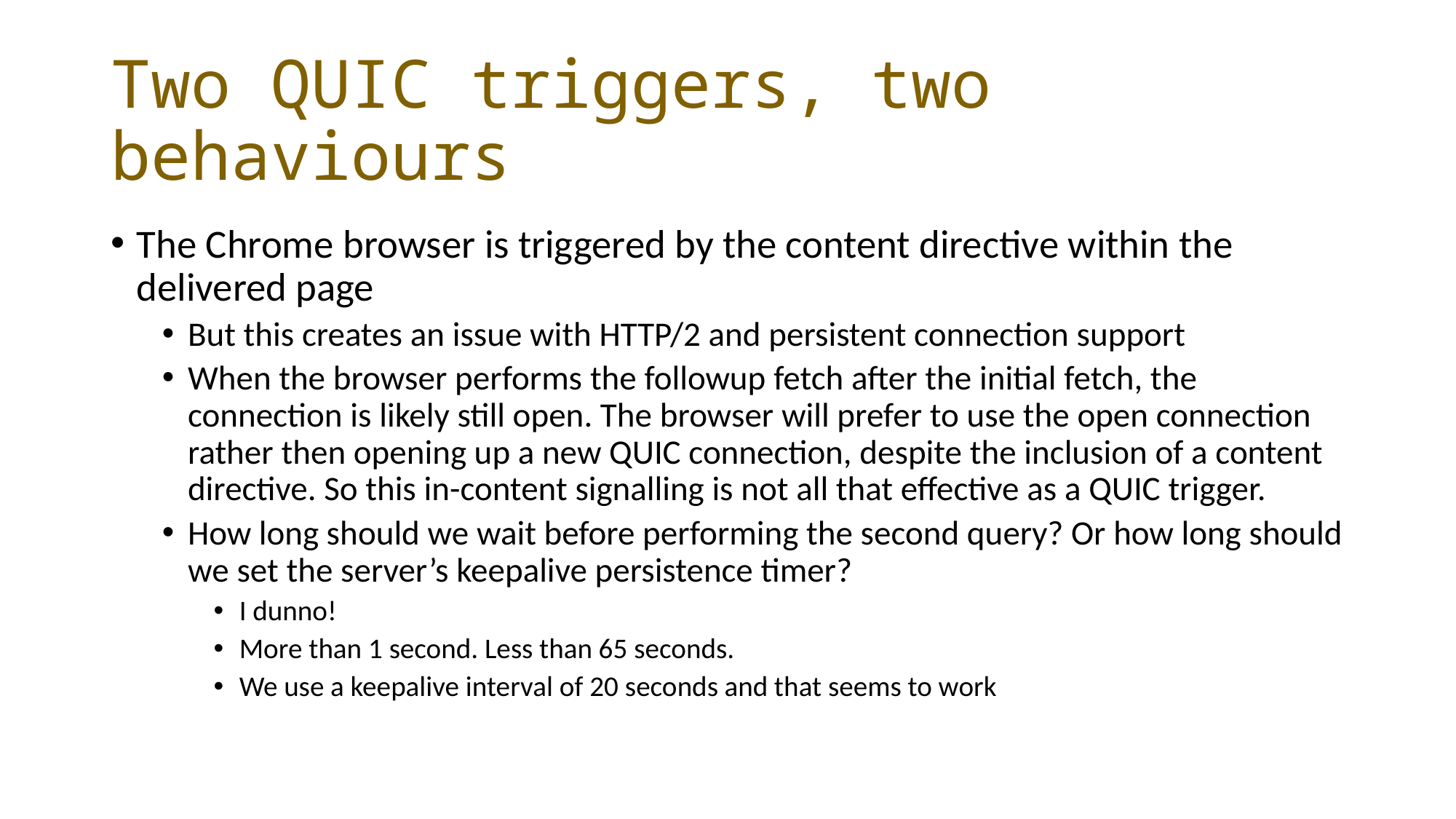

# Two QUIC triggers, two behaviours
The Chrome browser is triggered by the content directive within the delivered page
But this creates an issue with HTTP/2 and persistent connection support
When the browser performs the followup fetch after the initial fetch, the connection is likely still open. The browser will prefer to use the open connection rather then opening up a new QUIC connection, despite the inclusion of a content directive. So this in-content signalling is not all that effective as a QUIC trigger.
How long should we wait before performing the second query? Or how long should we set the server’s keepalive persistence timer?
I dunno!
More than 1 second. Less than 65 seconds.
We use a keepalive interval of 20 seconds and that seems to work